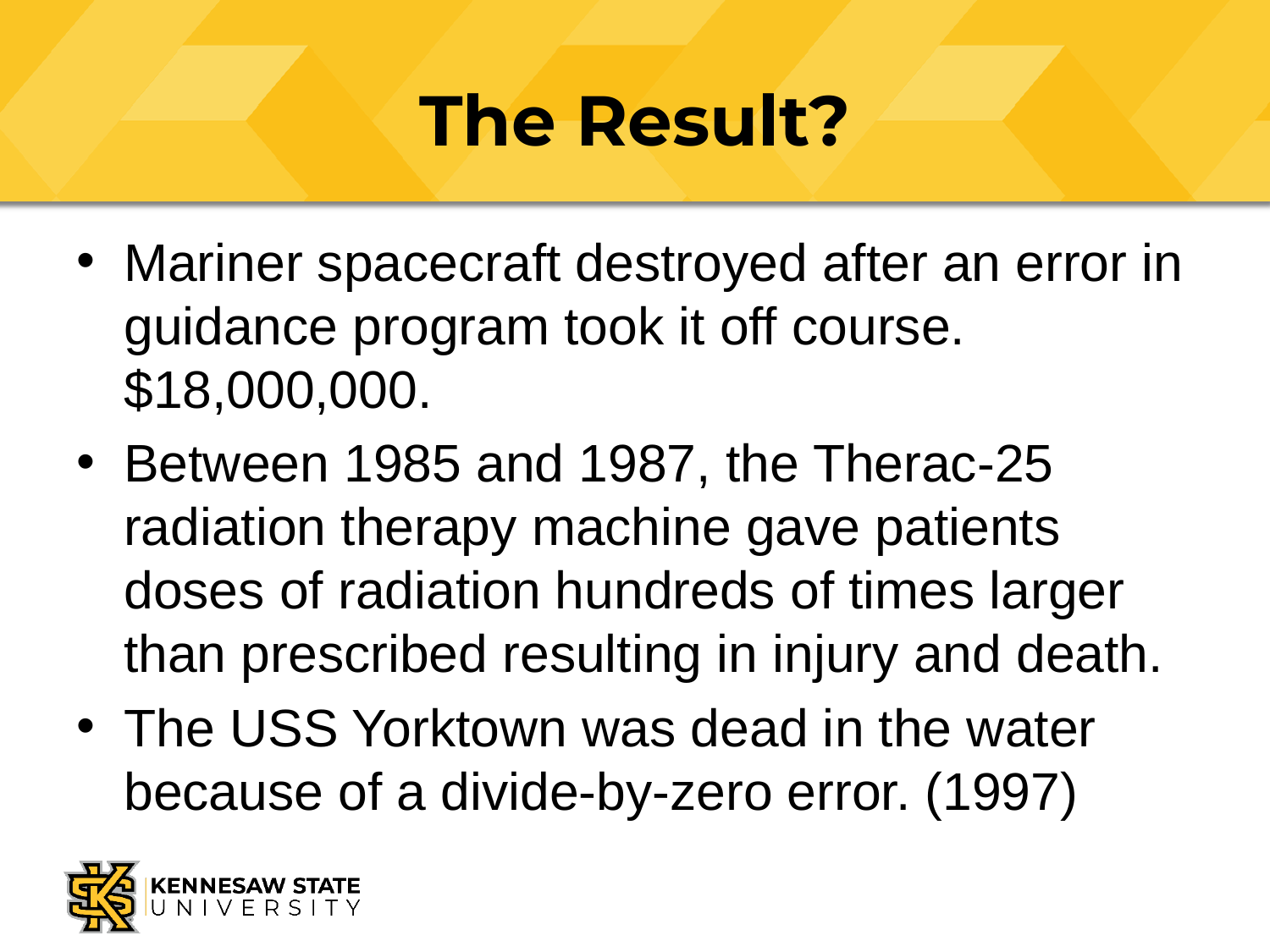

# The Result?
Mariner spacecraft destroyed after an error in guidance program took it off course. $18,000,000.
Between 1985 and 1987, the Therac-25 radiation therapy machine gave patients doses of radiation hundreds of times larger than prescribed resulting in injury and death.
The USS Yorktown was dead in the water because of a divide-by-zero error. (1997)